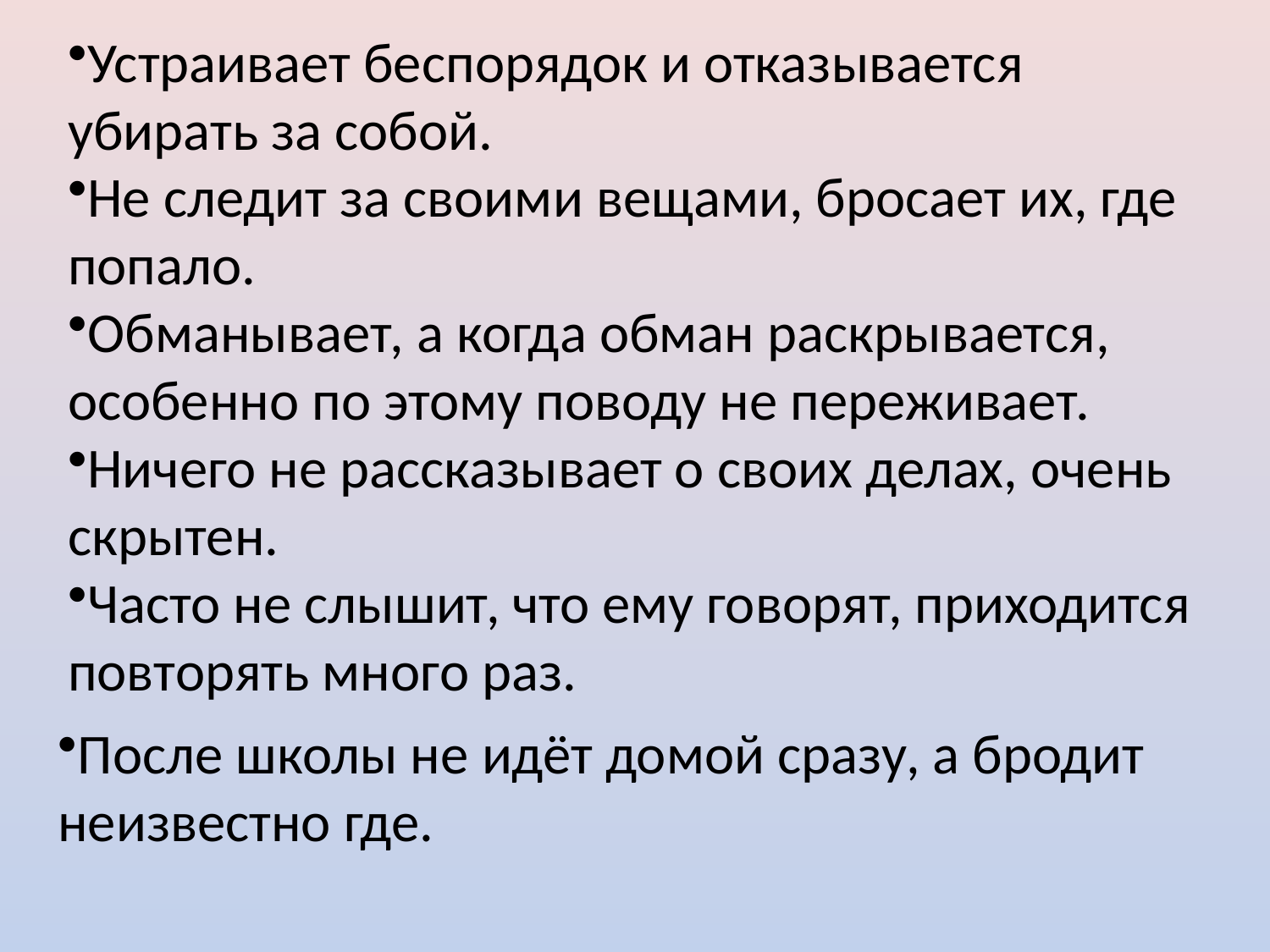

Устраивает беспорядок и отказывается убирать за собой.
Не следит за своими вещами, бросает их, где попало.
Обманывает, а когда обман раскрывается, особенно по этому поводу не переживает.
Ничего не рассказывает о своих делах, очень скрытен.
Часто не слышит, что ему говорят, приходится повторять много раз.
После школы не идёт домой сразу, а бродит неизвестно где.